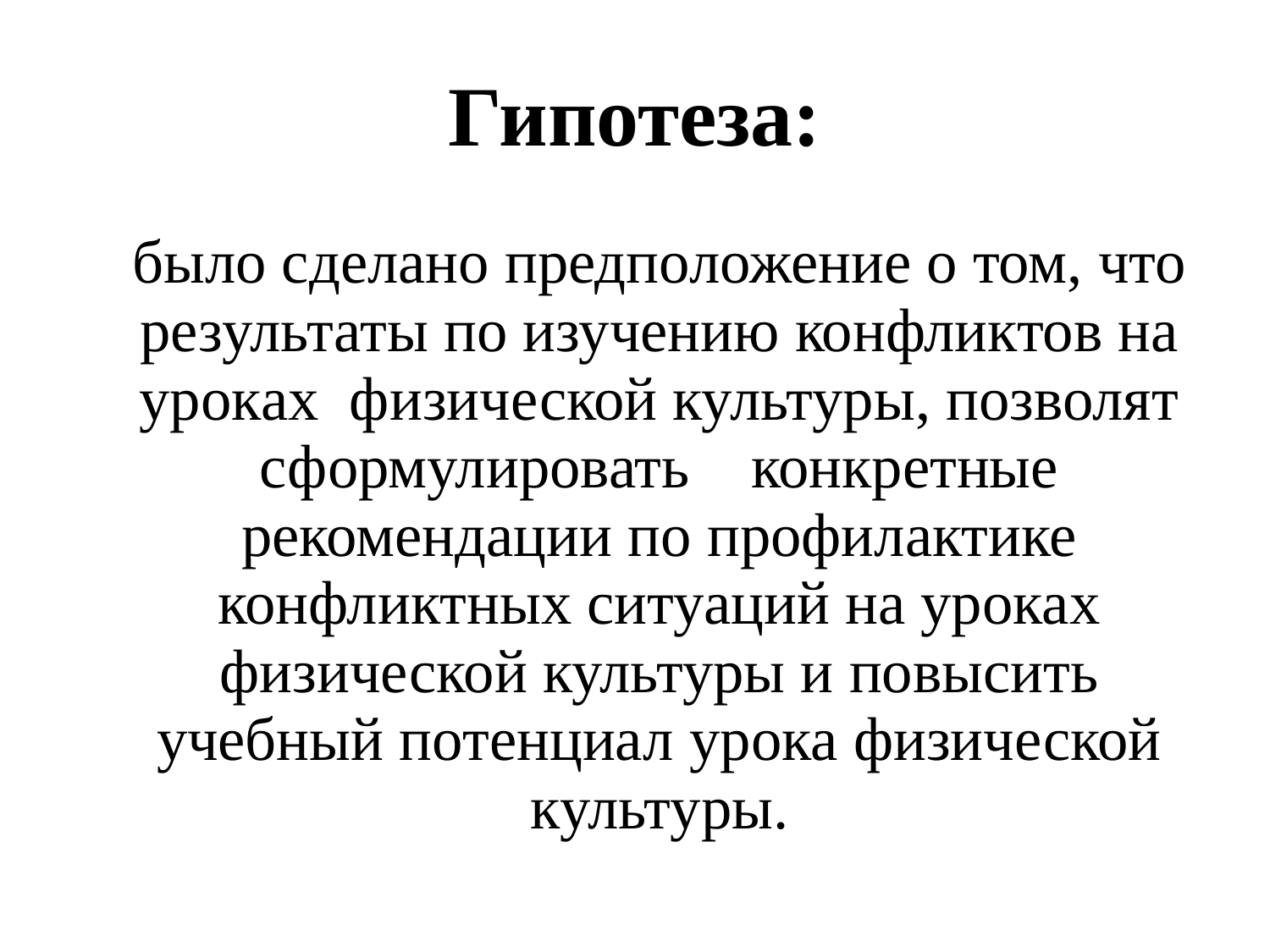

# Гипотеза:
    было сделано предположение о том, что результаты по изучению конфликтов на уроках  физической культуры, позволят сформулировать    конкретные рекомендации по профилактике конфликтных ситуаций на уроках физической культуры и повысить учебный потенциал урока физической культуры.